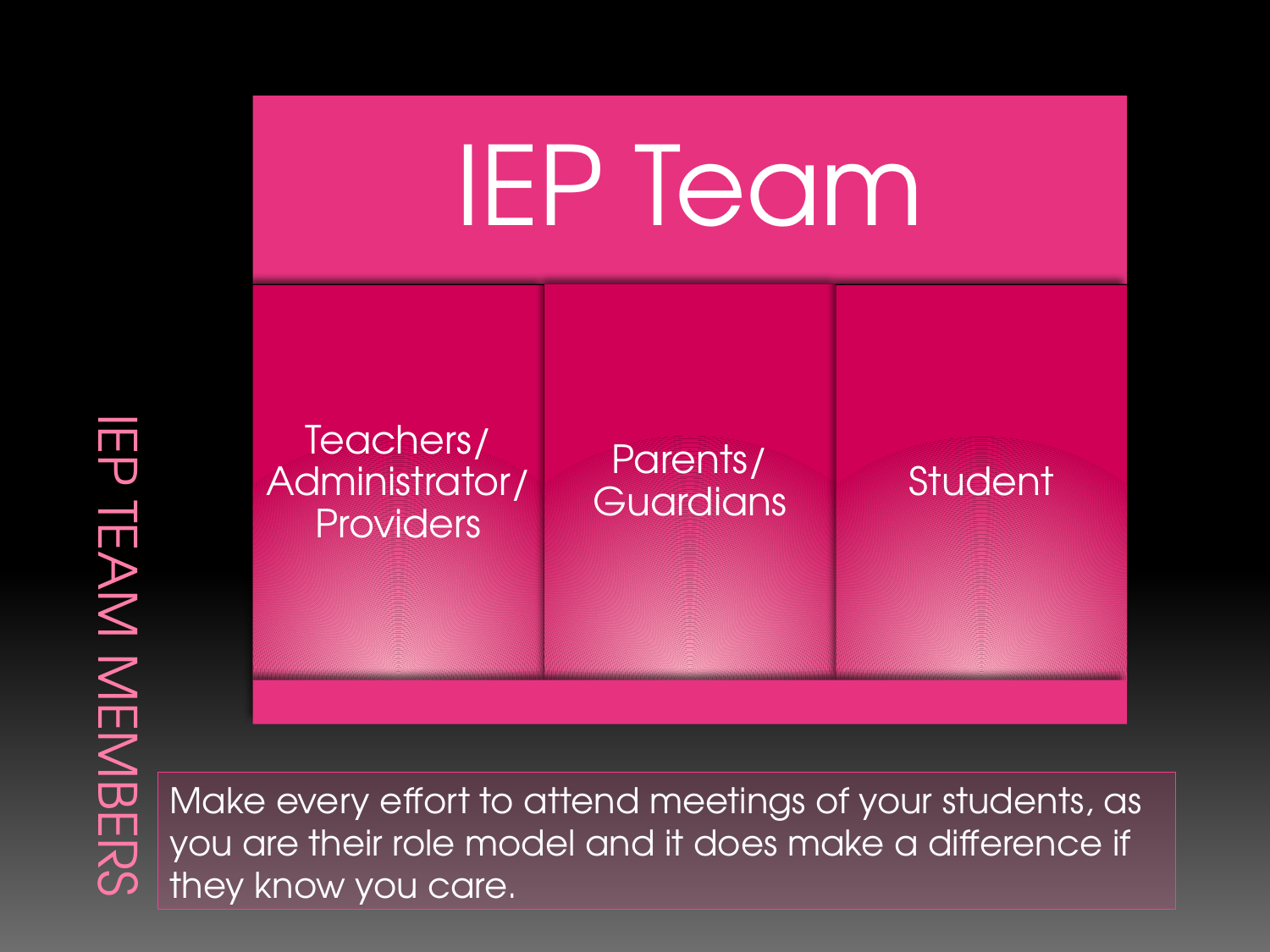

# IEP Team Members
IEP Team
Teachers/ Administrator/ Providers
Parents/ Guardians
Student
Make every effort to attend meetings of your students, as you are their role model and it does make a difference if they know you care.